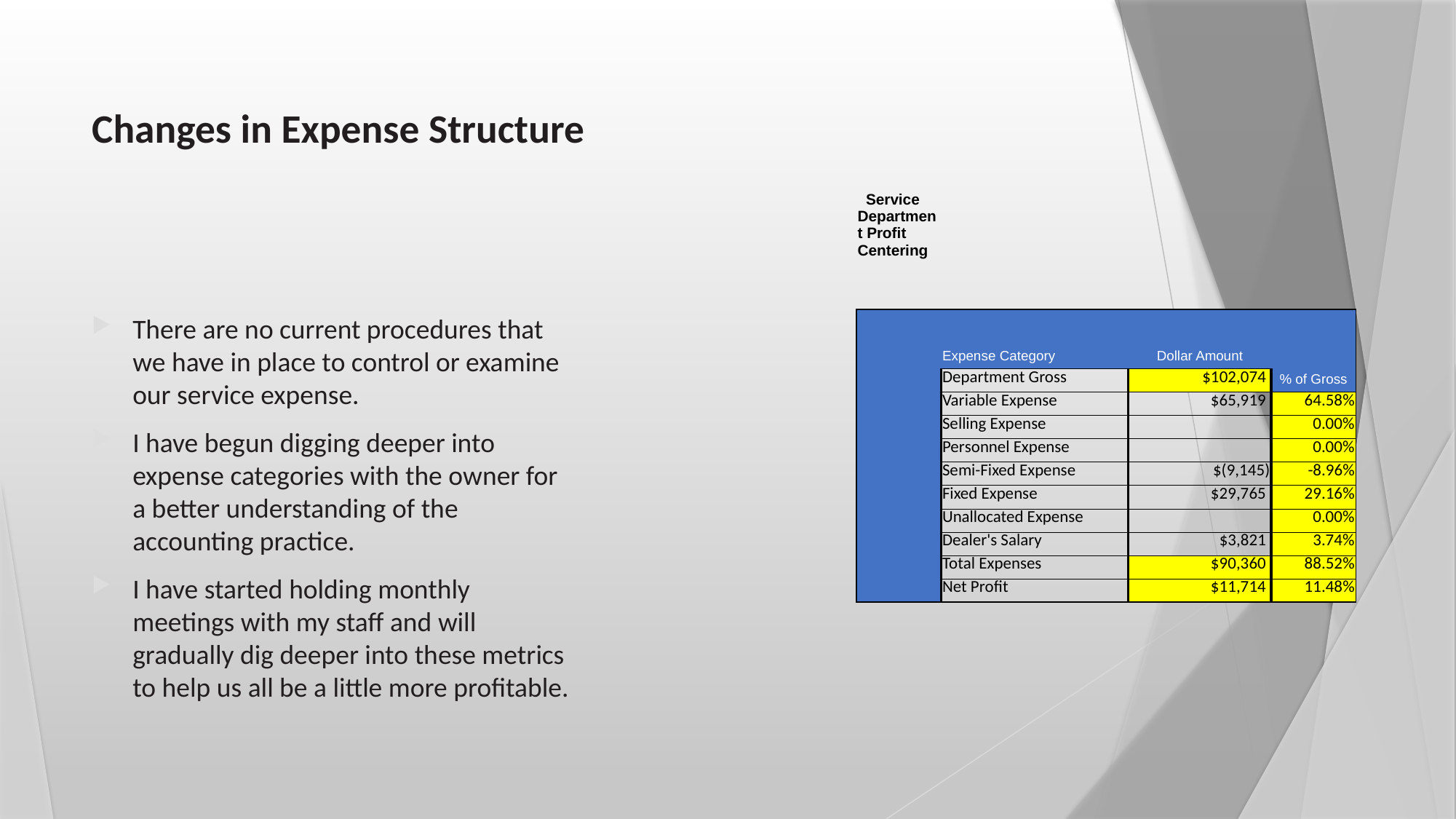

# Changes in Expense Structure
| Service Department Profit Centering |  |  |  |
| --- | --- | --- | --- |
|  |  |  |  |
|  | Expense Category | Dollar Amount |  |
|  | Department Gross | $102,074 | % of Gross |
|  | Variable Expense | $65,919 | 64.58% |
|  | Selling Expense |  | 0.00% |
|  | Personnel Expense |  | 0.00% |
|  | Semi-Fixed Expense | $(9,145) | -8.96% |
|  | Fixed Expense | $29,765 | 29.16% |
|  | Unallocated Expense |  | 0.00% |
|  | Dealer's Salary | $3,821 | 3.74% |
|  | Total Expenses | $90,360 | 88.52% |
|  | Net Profit | $11,714 | 11.48% |

There are no current procedures that we have in place to control or examine our service expense.
I have begun digging deeper into expense categories with the owner for a better understanding of the accounting practice.
I have started holding monthly meetings with my staff and will gradually dig deeper into these metrics to help us all be a little more profitable.